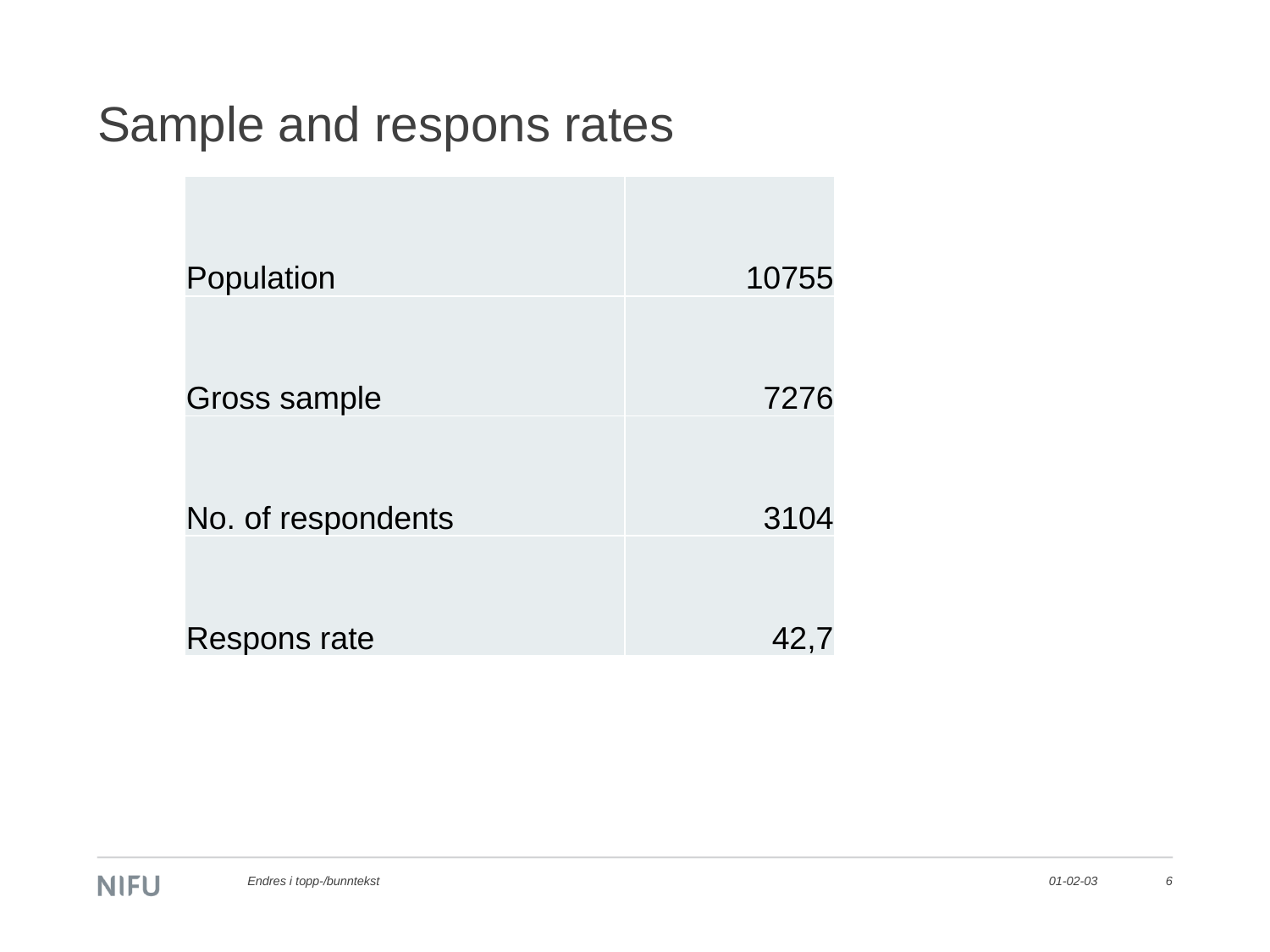

# Sample and respons rates
| Population | 10755 |
| --- | --- |
| Gross sample | 7276 |
| No. of respondents | 3104 |
| Respons rate | 42,7 |
Endres i topp-/bunntekst
01-02-03
6